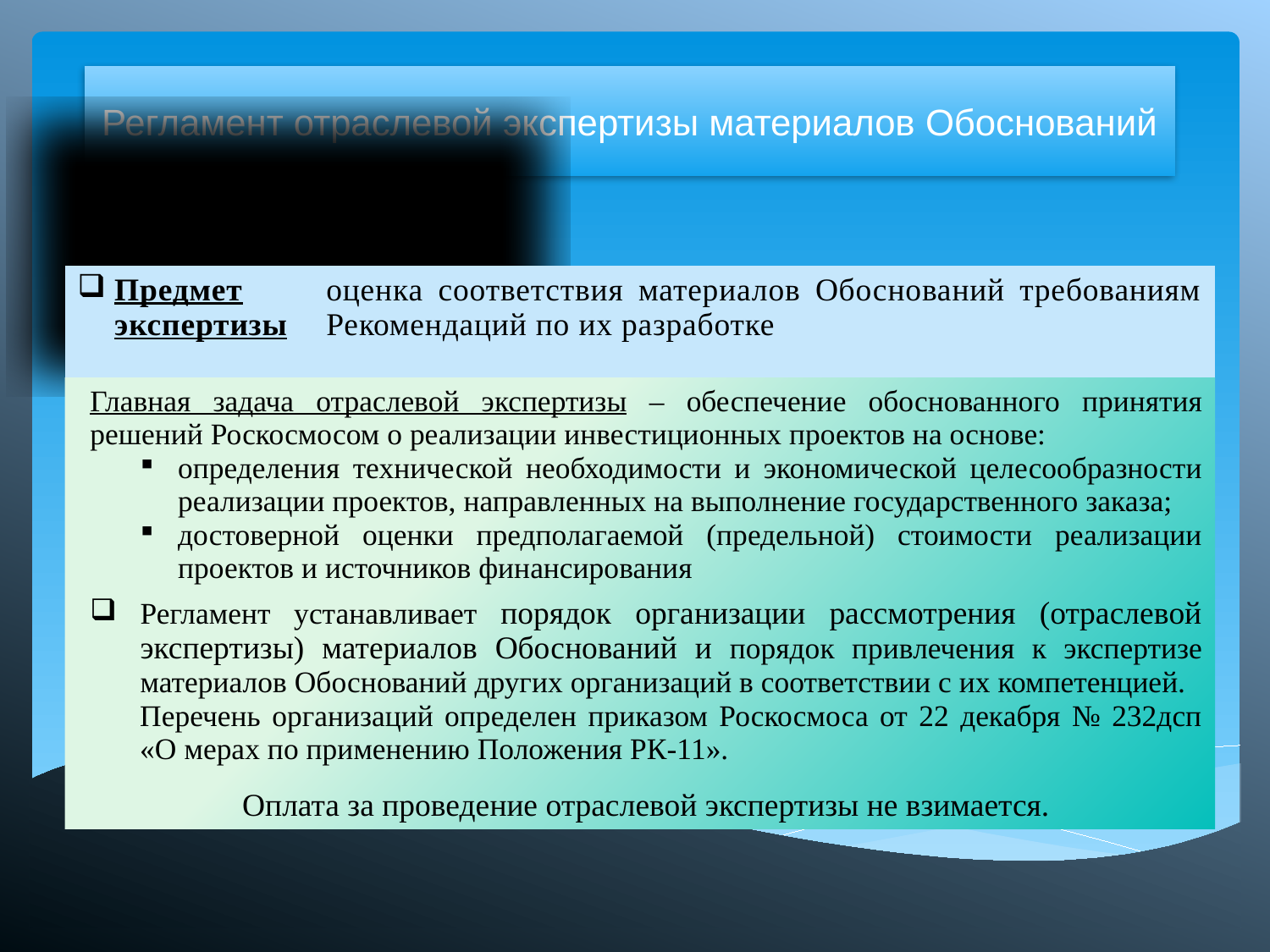

Регламент отраслевой экспертизы материалов Обоснований
| Предмет экспертизы | оценка соответствия материалов Обоснований требованиям Рекомендаций по их разработке |
| --- | --- |
| Главная задача отраслевой экспертизы – обеспечение обоснованного принятия решений Роскосмосом о реализации инвестиционных проектов на основе: определения технической необходимости и экономической целесообразности реализации проектов, направленных на выполнение государственного заказа; достоверной оценки предполагаемой (предельной) стоимости реализации проектов и источников финансирования Регламент устанавливает порядок организации рассмотрения (отраслевой экспертизы) материалов Обоснований и порядок привлечения к экспертизе материалов Обоснований других организаций в соответствии с их компетенцией. Перечень организаций определен приказом Роскосмоса от 22 декабря № 232дсп «О мерах по применению Положения РК-11». Оплата за проведение отраслевой экспертизы не взимается. |  |